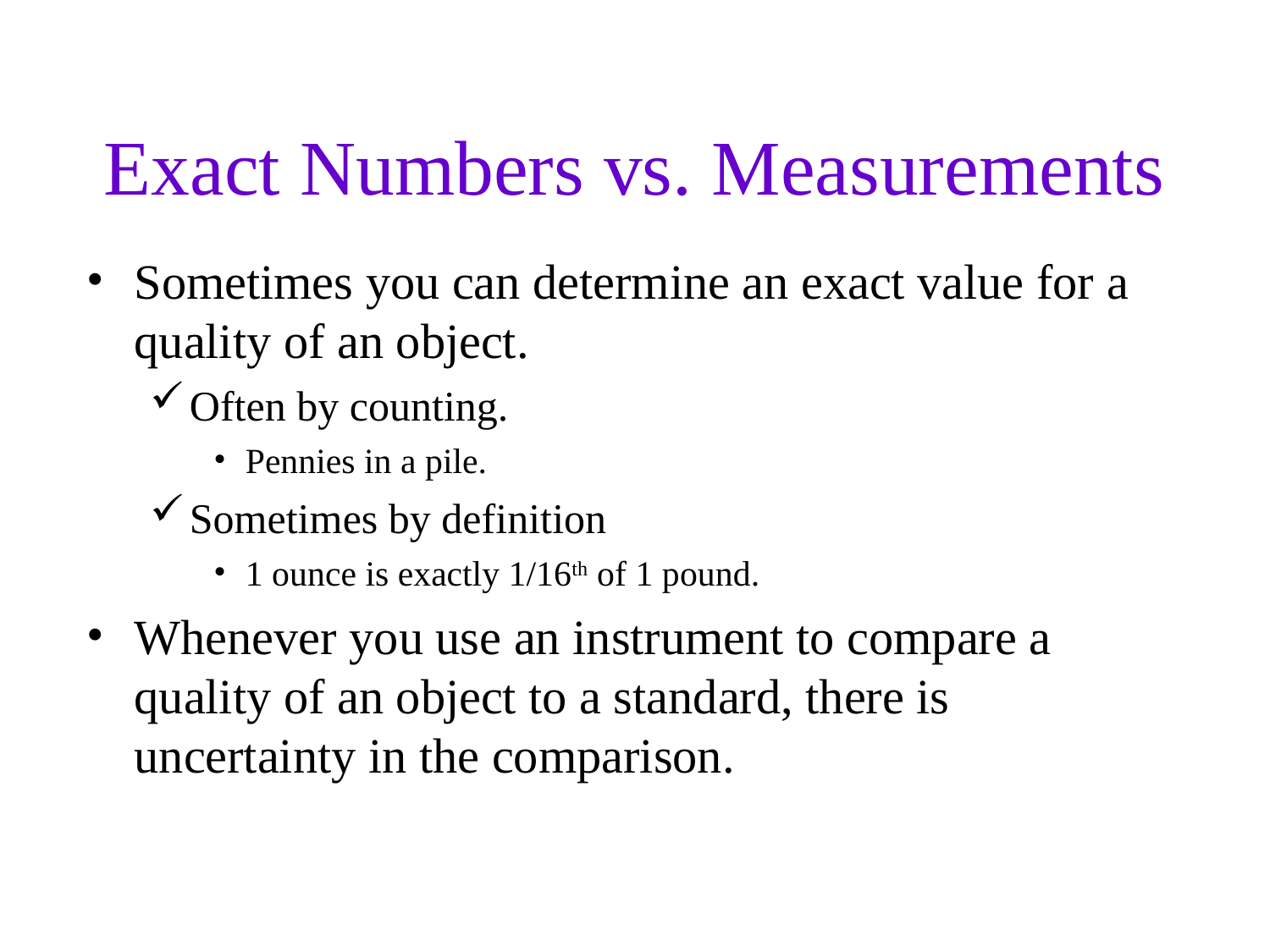

Exact Numbers vs. Measurements
Sometimes you can determine an exact value for a quality of an object.
Often by counting.
Pennies in a pile.
Sometimes by definition
1 ounce is exactly 1/16th of 1 pound.
Whenever you use an instrument to compare a quality of an object to a standard, there is uncertainty in the comparison.